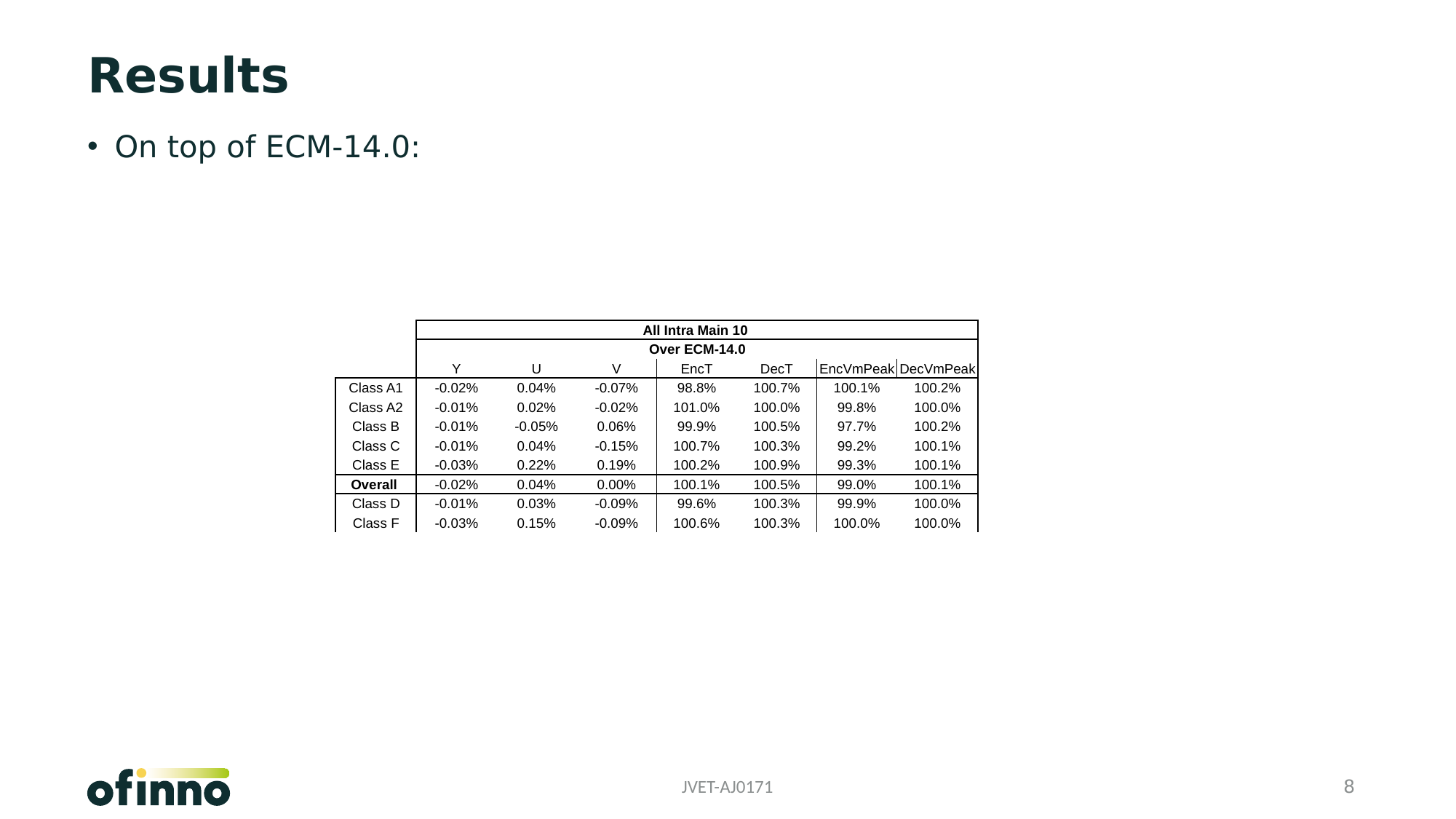

# Results
On top of ECM-14.0:

|  | All Intra Main 10 |  |  |  |  |  |  |
| --- | --- | --- | --- | --- | --- | --- | --- |
|  | Over ECM-14.0 |  |  |  |  |  |  |
|  | Y | U | V | EncT | DecT | EncVmPeak | DecVmPeak |
| Class A1 | -0.02% | 0.04% | -0.07% | 98.8% | 100.7% | 100.1% | 100.2% |
| Class A2 | -0.01% | 0.02% | -0.02% | 101.0% | 100.0% | 99.8% | 100.0% |
| Class B | -0.01% | -0.05% | 0.06% | 99.9% | 100.5% | 97.7% | 100.2% |
| Class C | -0.01% | 0.04% | -0.15% | 100.7% | 100.3% | 99.2% | 100.1% |
| Class E | -0.03% | 0.22% | 0.19% | 100.2% | 100.9% | 99.3% | 100.1% |
| Overall | -0.02% | 0.04% | 0.00% | 100.1% | 100.5% | 99.0% | 100.1% |
| Class D | -0.01% | 0.03% | -0.09% | 99.6% | 100.3% | 99.9% | 100.0% |
| Class F | -0.03% | 0.15% | -0.09% | 100.6% | 100.3% | 100.0% | 100.0% |
JVET-AJ0171
8